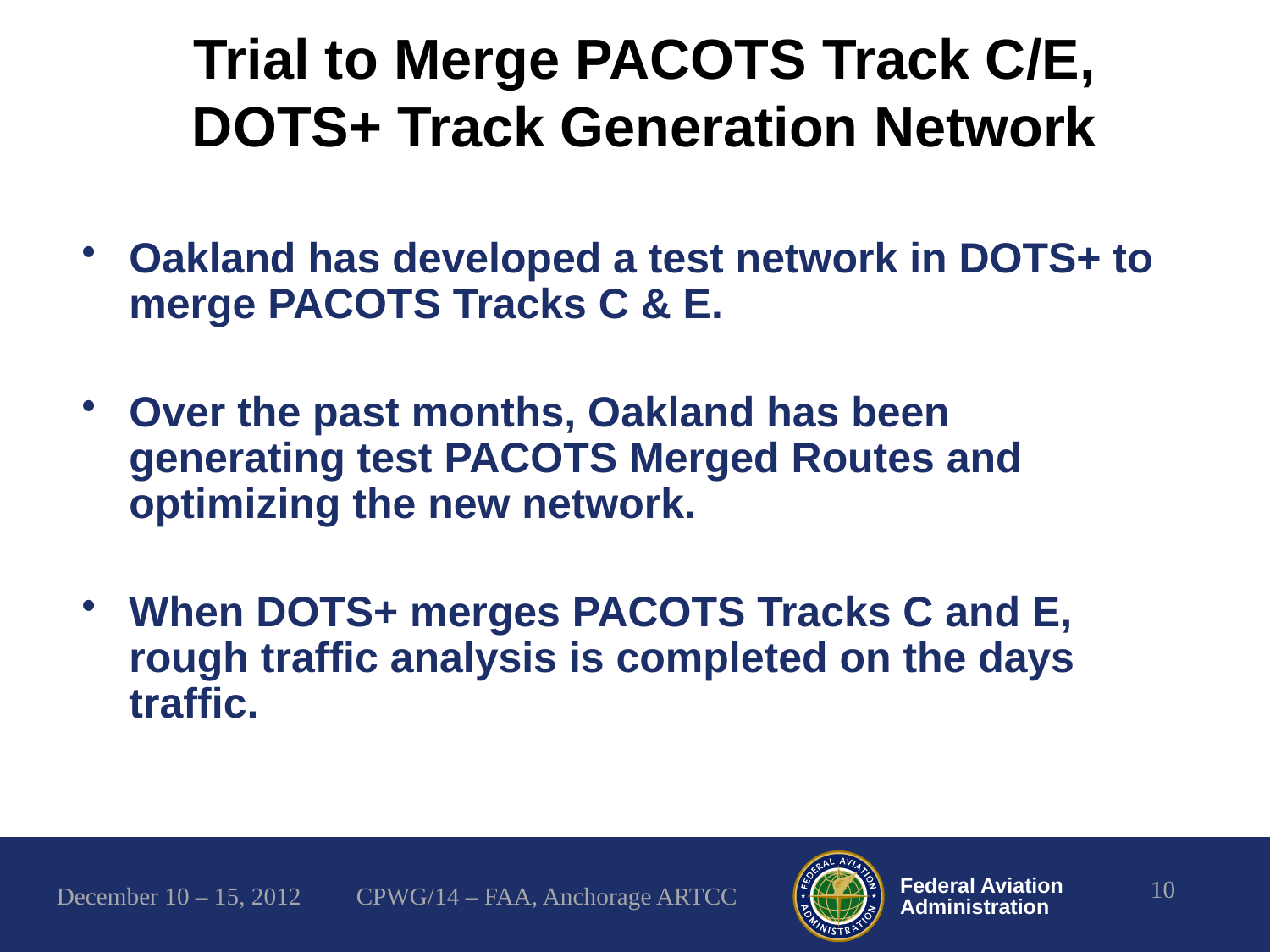

# Trial to Merge PACOTS Track C/E, DOTS+ Track Generation Network
Oakland has developed a test network in DOTS+ to merge PACOTS Tracks C & E.

Over the past months, Oakland has been generating test PACOTS Merged Routes and optimizing the new network.

When DOTS+ merges PACOTS Tracks C and E, rough traffic analysis is completed on the days traffic.

10
CPWG/14 – FAA, Anchorage ARTCC
December 10 – 15, 2012